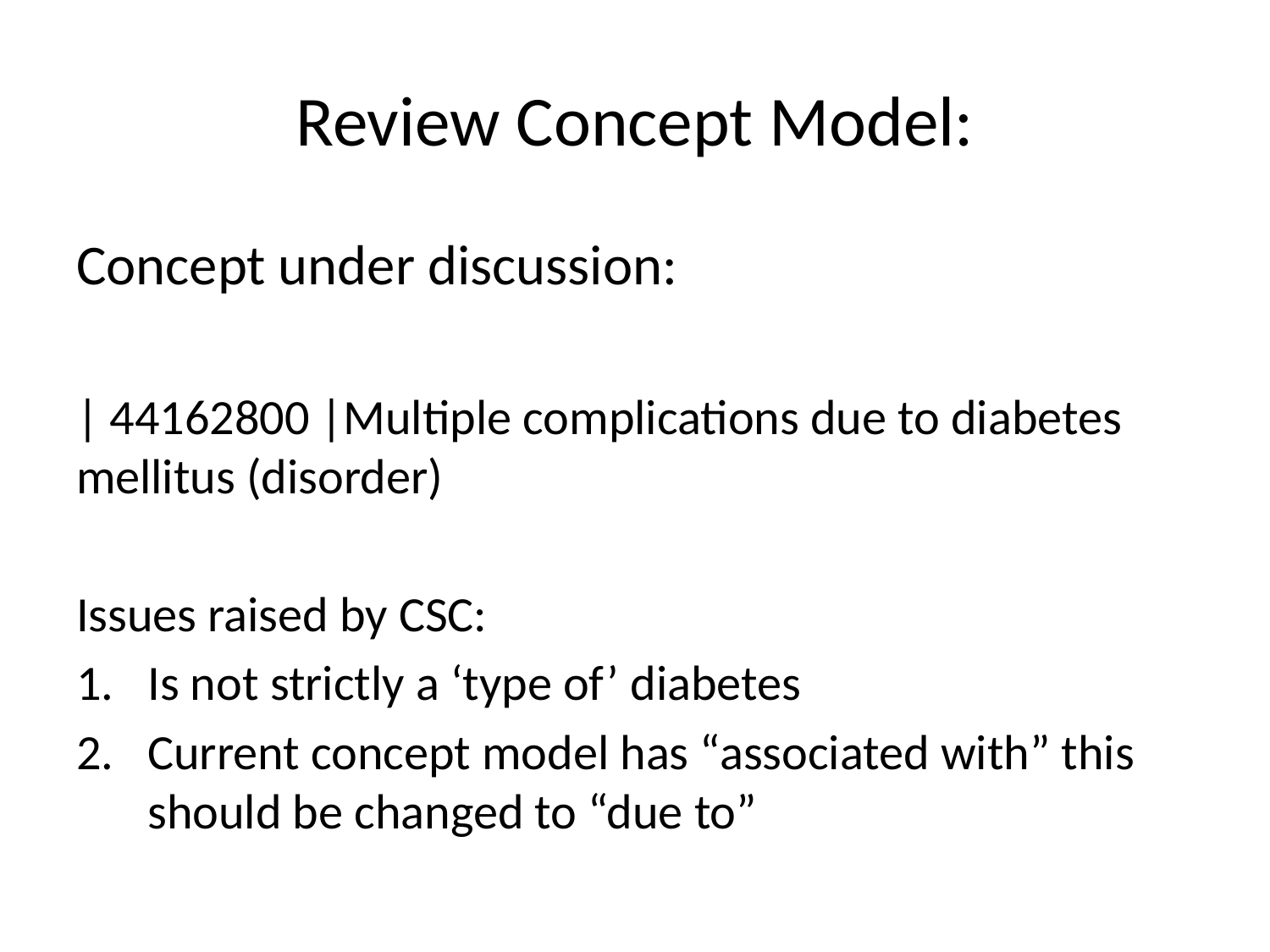

# Review Concept Model:
Concept under discussion:

| 44162800 |Multiple complications due to diabetes mellitus (disorder)

Issues raised by CSC:
Is not strictly a ‘type of’ diabetes
Current concept model has “associated with” this should be changed to “due to”